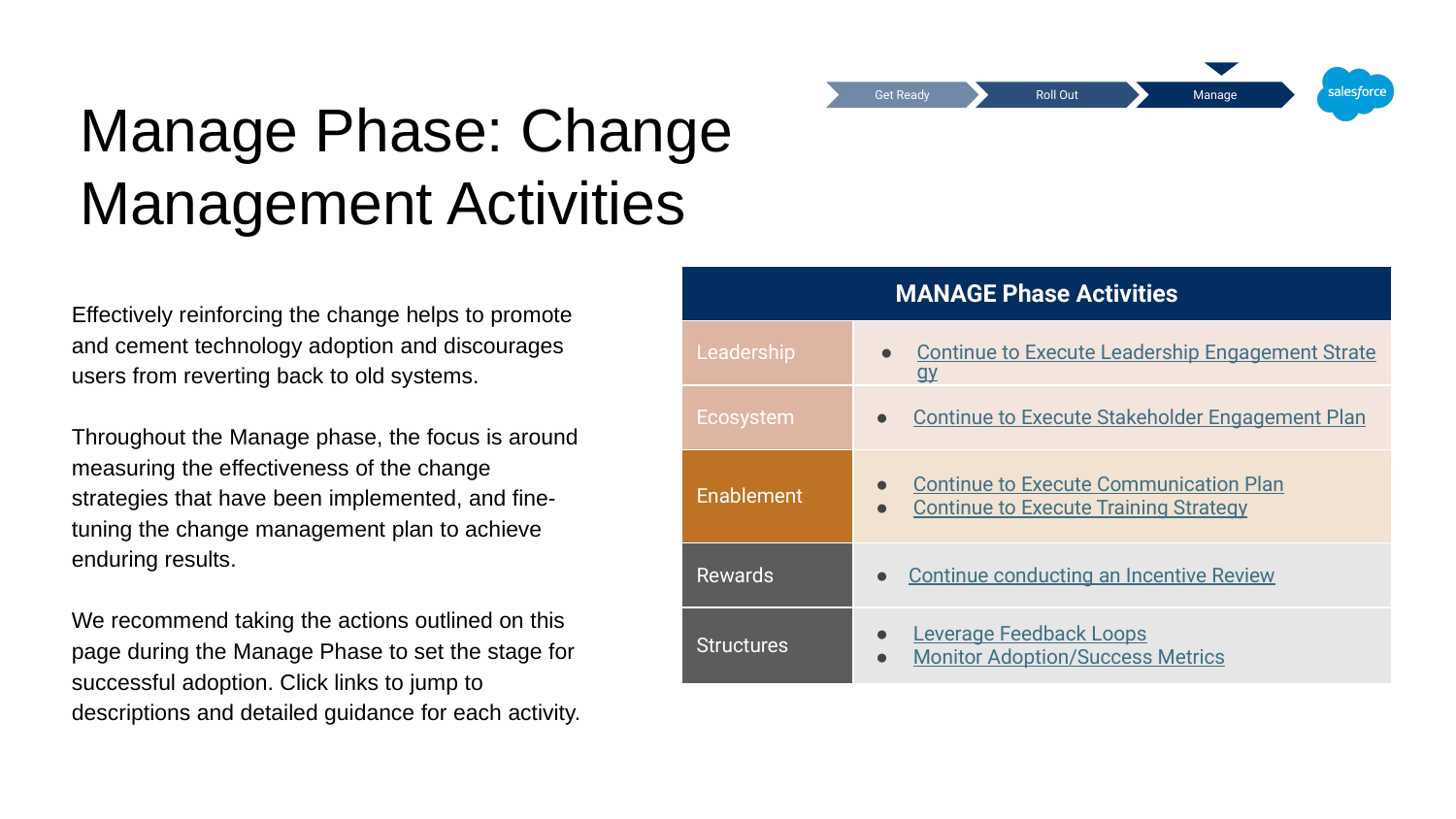

Manage Phase: Change Management Activities
Get Ready
Roll Out
Manage
| MANAGE Phase Activities |  |
| --- | --- |
| Leadership | Continue to Execute Leadership Engagement Strategy |
| Ecosystem | Continue to Execute Stakeholder Engagement Plan |
| Enablement | Continue to Execute Communication Plan Continue to Execute Training Strategy |
| Rewards | Continue conducting an Incentive Review |
| Structures | Leverage Feedback Loops Monitor Adoption/Success Metrics |
Effectively reinforcing the change helps to promote and cement technology adoption and discourages users from reverting back to old systems.

Throughout the Manage phase, the focus is around measuring the effectiveness of the change strategies that have been implemented, and fine-tuning the change management plan to achieve enduring results.

We recommend taking the actions outlined on this page during the Manage Phase to set the stage for successful adoption. Click links to jump to descriptions and detailed guidance for each activity.